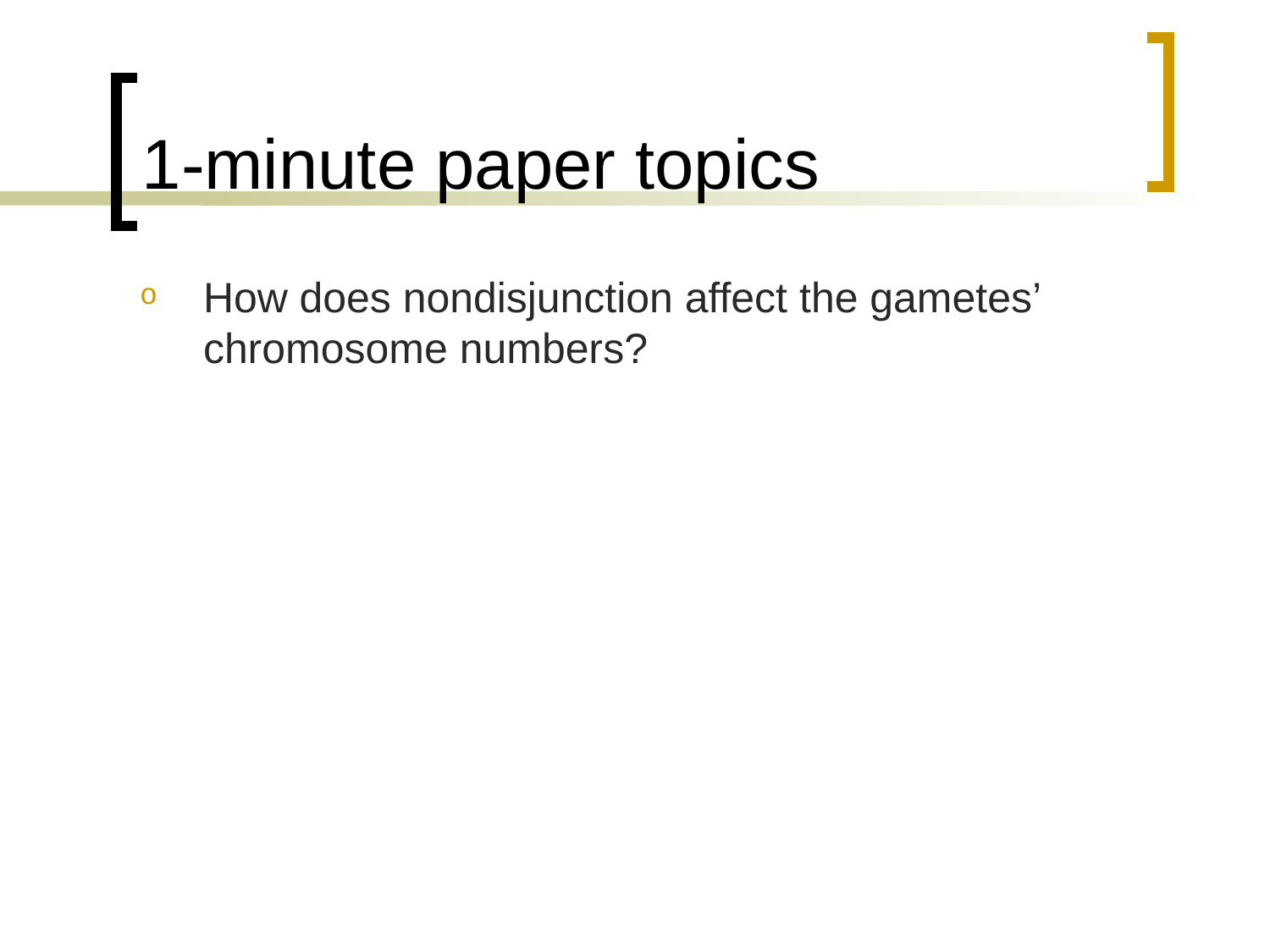

# 1-minute paper topics
How does nondisjunction affect the gametes’ chromosome numbers?